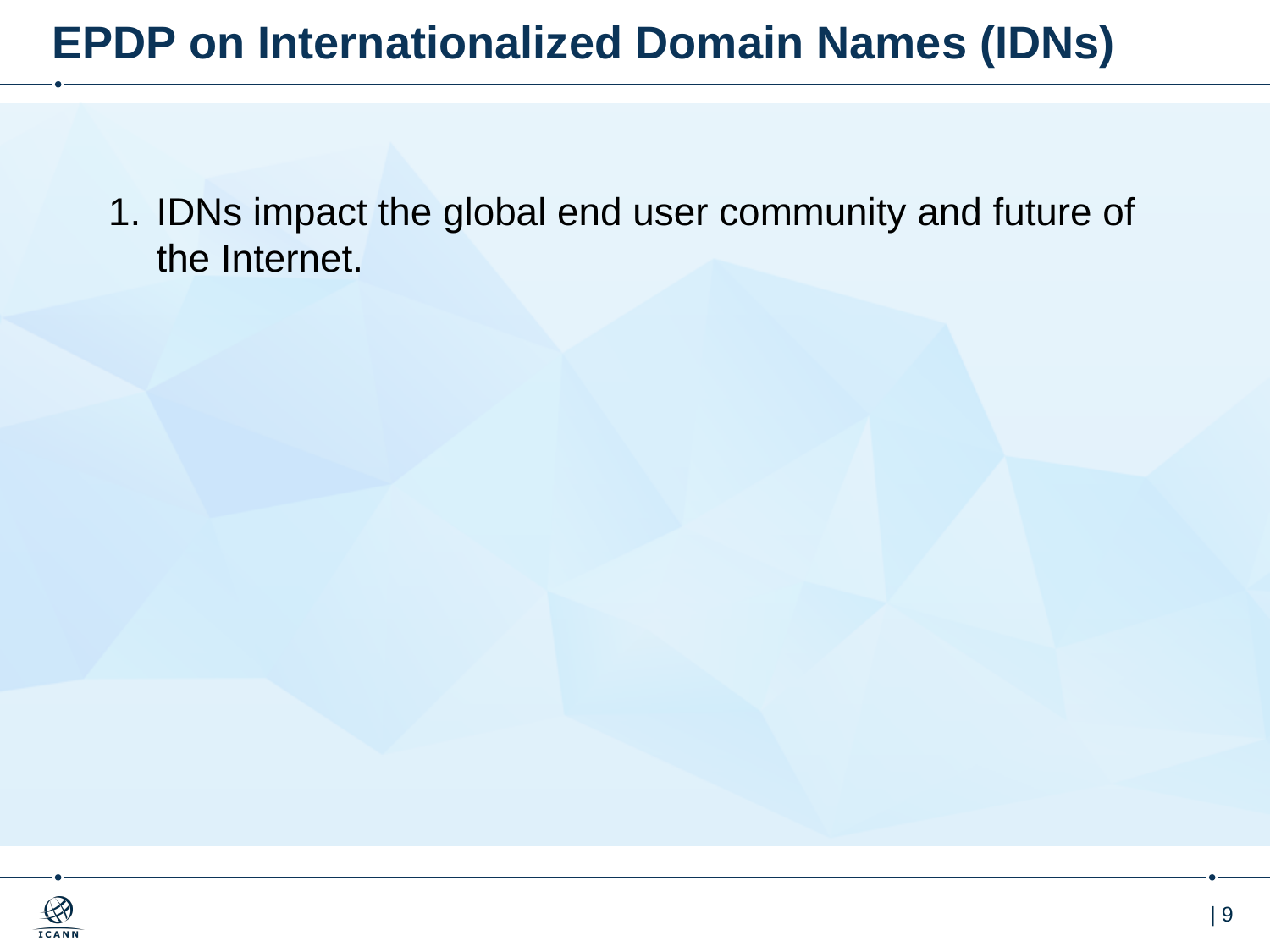

# EPDP on Internationalized Domain Names (IDNs)
IDNs impact the global end user community and future of the Internet.